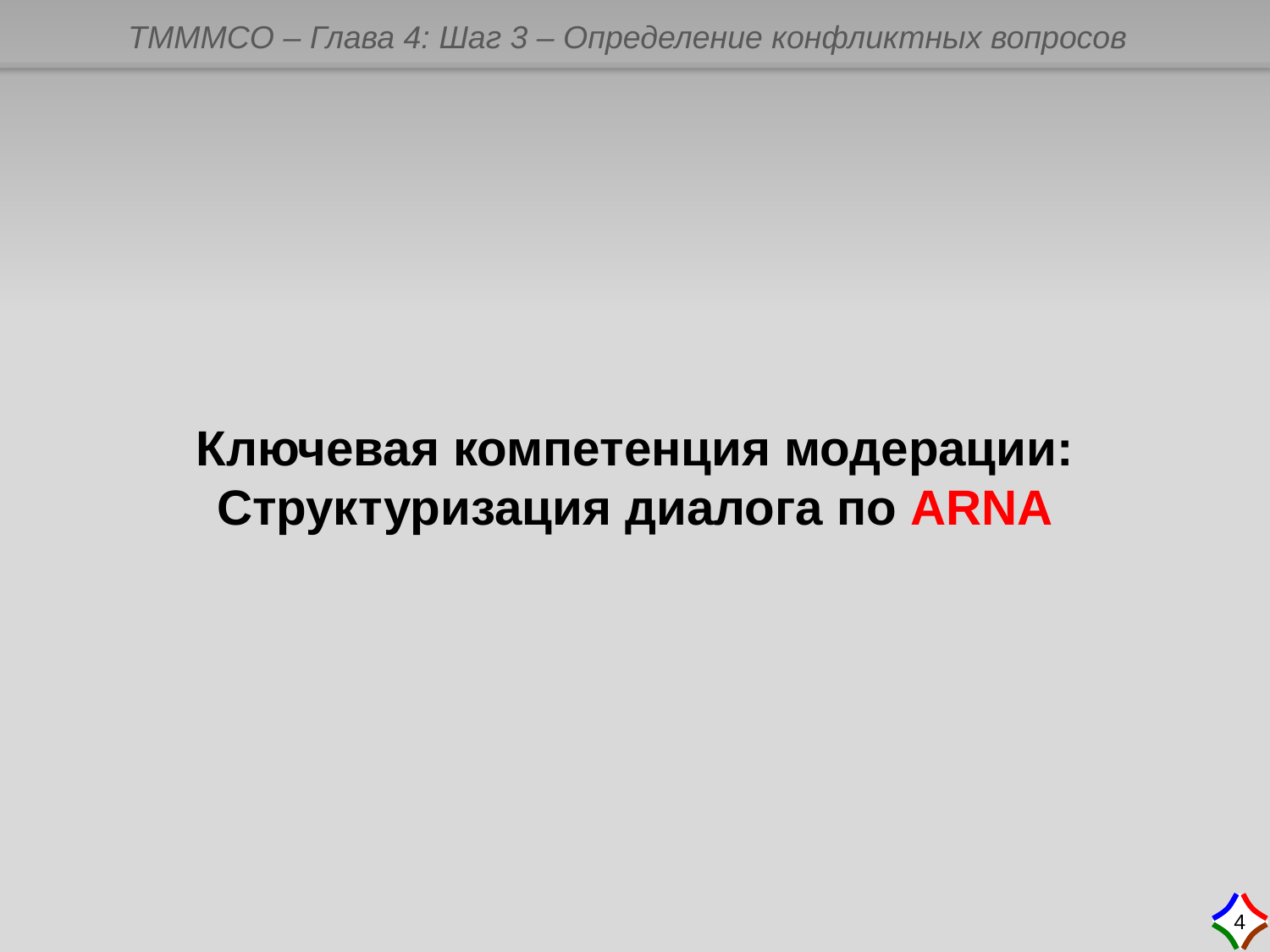

Ключевая компетенция модерации:
Структуризация диалога по ARNA